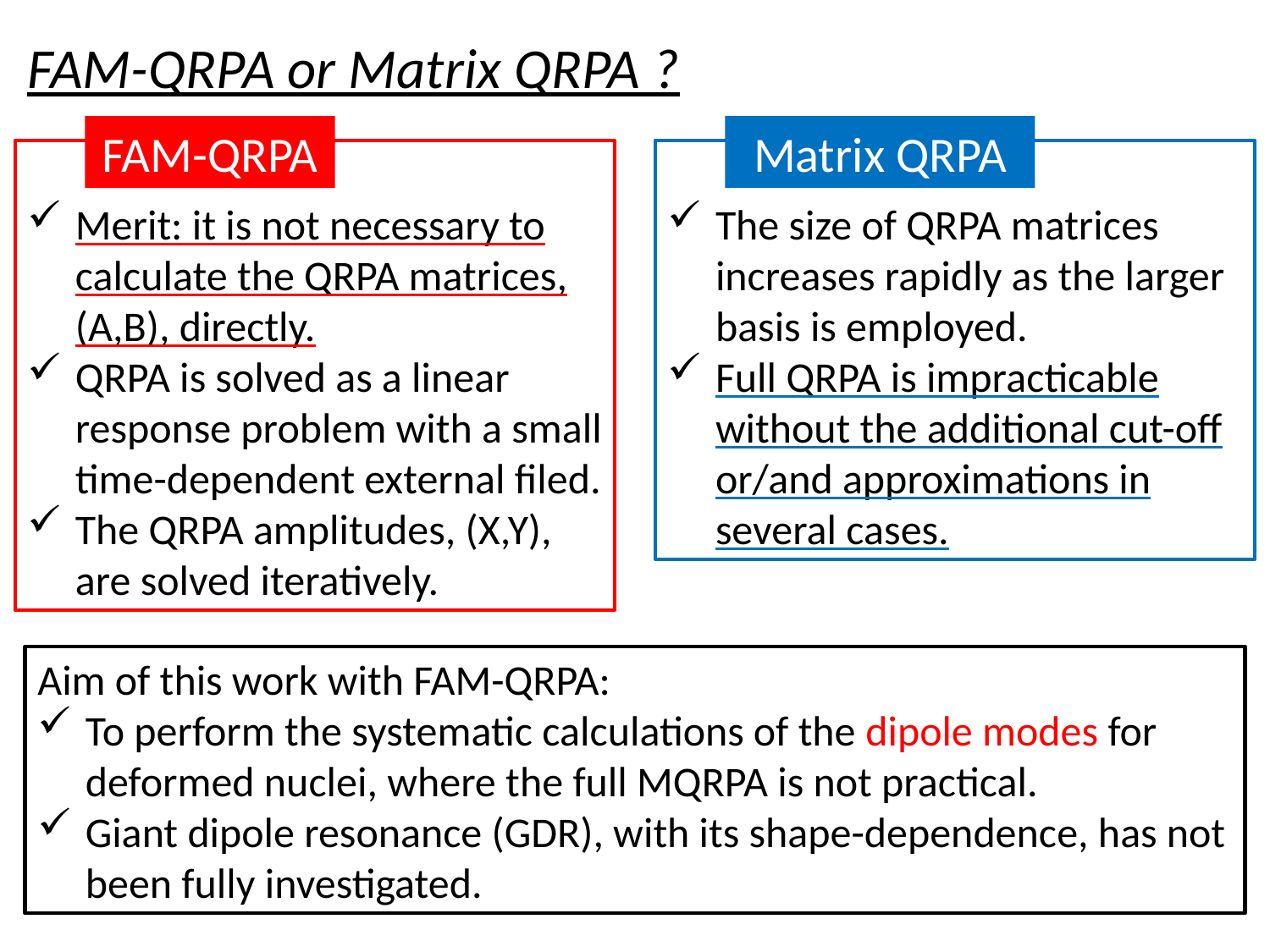

FAM-QRPA or Matrix QRPA ?
FAM-QRPA
Matrix QRPA

Merit: it is not necessary to calculate the QRPA matrices, (A,B), directly.
QRPA is solved as a linear response problem with a small time-dependent external filed.
The QRPA amplitudes, (X,Y), are solved iteratively.

The size of QRPA matrices increases rapidly as the larger basis is employed.
Full QRPA is impracticable without the additional cut-off or/and approximations in several cases.
Aim of this work with FAM-QRPA:
To perform the systematic calculations of the dipole modes for deformed nuclei, where the full MQRPA is not practical.
Giant dipole resonance (GDR), with its shape-dependence, has not been fully investigated.